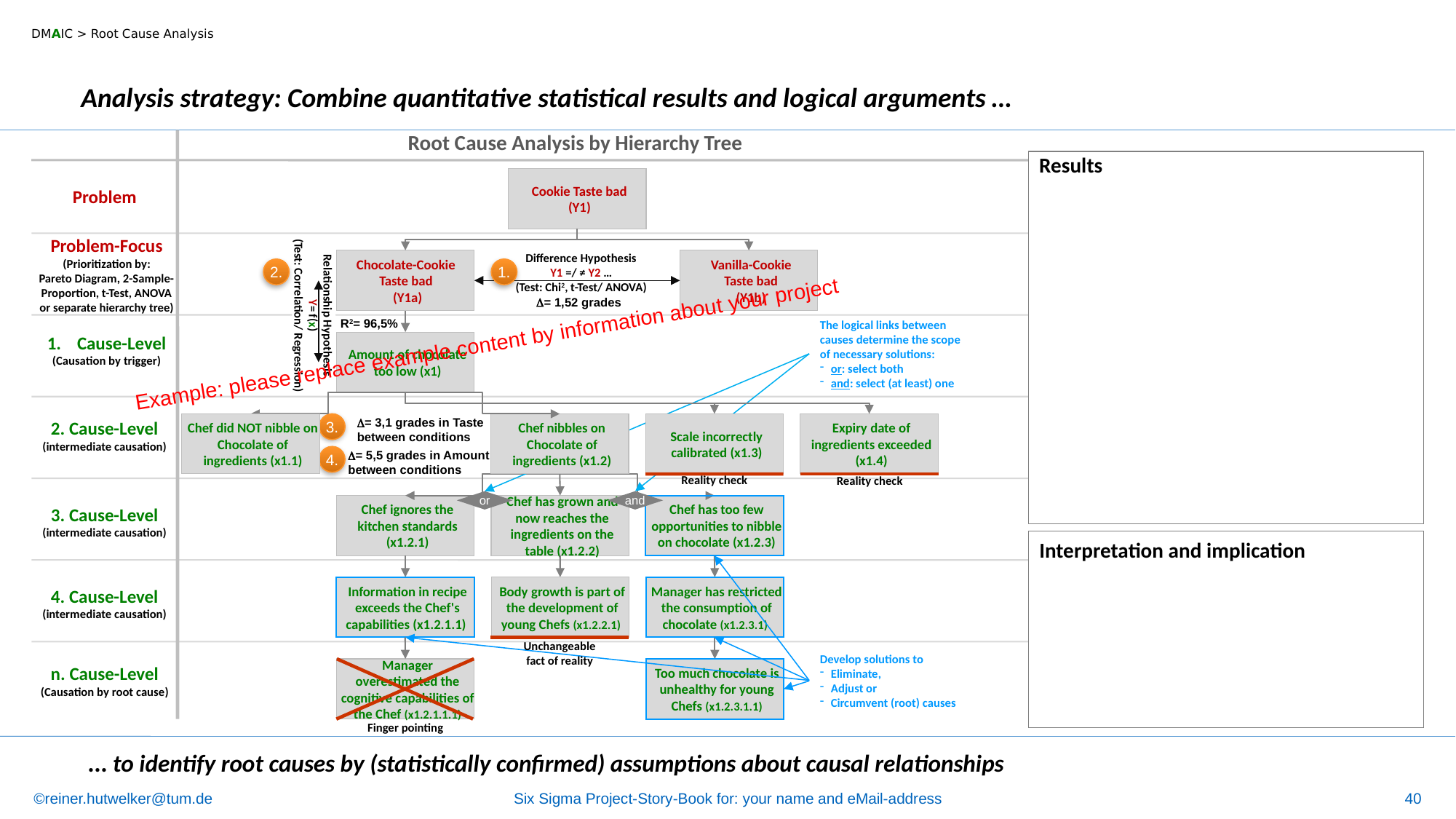

DMAIC > Root Cause Analysis
Analysis strategy: Combine quantitative statistical results and logical arguments …
Root Cause Analysis by Hierarchy Tree

Results

Problem
Cookie Taste bad
(Y1)
Problem-Focus
(Prioritization by:
Pareto Diagram, 2-Sample-Proportion, t-Test, ANOVA or separate hierarchy tree)
Chocolate-Cookie
Taste bad
(Y1a)
Vanilla-Cookie
Taste bad
(Y1b)
Relationship Hypothesis
Y= f(x)
(Test: Correlation/ Regression)
2.
R2= 96,5%
Difference Hypothesis
Y1 =/ ≠ Y2 …
(Test: Chi2, t-Test/ ANOVA)
1.
Δ= 1,52 grades
Amount of chocolate too low (x1)
 Cause-Level
(Causation by trigger)

The logical links between causes determine the scope of necessary solutions:
or: select both
and: select (at least) one
Example: please replace example content by information about your project
Scale incorrectly calibrated (x1.3)
Reality check

Chef nibbles on Chocolate of ingredients (x1.2)
Chef did NOT nibble on Chocolate of ingredients (x1.1)
2. Cause-Level
(intermediate causation)
Expiry date of ingredients exceeded (x1.4)
Reality check

Δ= 3,1 grades in Taste
between conditions
3.
Δ= 5,5 grades in Amount
between conditions
4.
Chef ignores the kitchen standards (x1.2.1)
Chef has grown and now reaches the ingredients on the table (x1.2.2)
Chef has too few opportunities to nibble on chocolate (x1.2.3)
3. Cause-Level
(intermediate causation)
or
and

Develop solutions to
Eliminate,
Adjust or
Circumvent (root) causes

Interpretation and implication
4. Cause-Level
(intermediate causation)
Information in recipe exceeds the Chef's capabilities (x1.2.1.1)
Body growth is part of the development of young Chefs (x1.2.2.1)
Unchangeable
fact of reality

Manager has restricted the consumption of chocolate (x1.2.3.1)
n. Cause-Level
(Causation by root cause)
Manager overestimated the cognitive capabilities of the Chef (x1.2.1.1.1)
Too much chocolate is unhealthy for young Chefs (x1.2.3.1.1)

Finger pointing
… to identify root causes by (statistically confirmed) assumptions about causal relationships